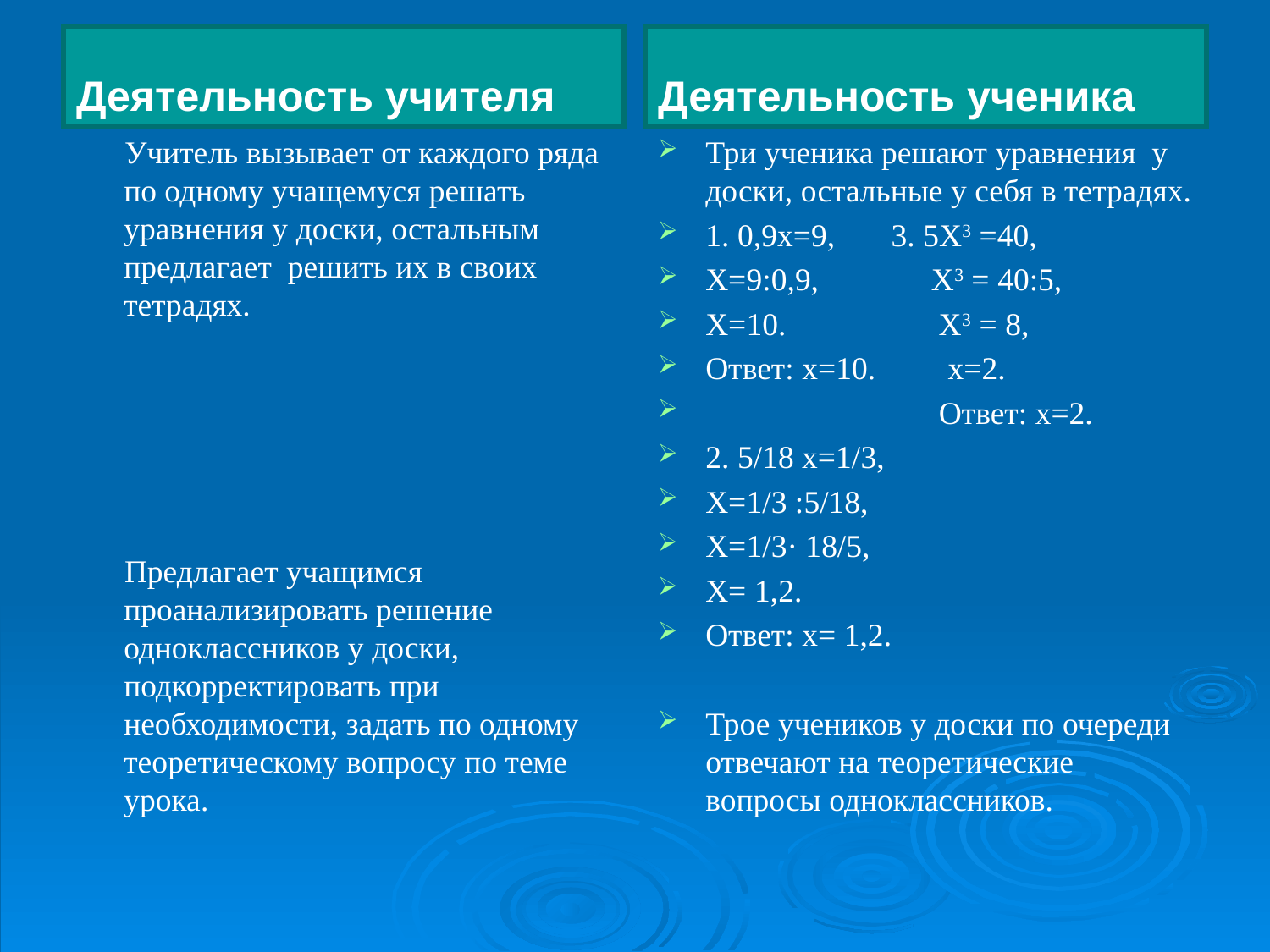

Деятельность учителя
Деятельность ученика
      Учитель вызывает от каждого ряда по одному учащемуся решать уравнения у доски, остальным предлагает  решить их в своих тетрадях.

      Предлагает учащимся проанализировать решение одноклассников у доски, подкорректировать при необходимости, задать по одному теоретическому вопросу по теме урока.

Три ученика решают уравнения  у доски, остальные у себя в тетрадях.
1. 0,9х=9,       3. 5Х3 =40,
Х=9:0,9,              Х3 = 40:5,
Х=10.                   Х3 = 8,
Ответ: х=10.         х=2.
                             Ответ: х=2.
2. 5/18 x=1/3,
X=1/3 :5/18,
X=1/3· 18/5,
X= 1,2.
Ответ: х= 1,2.

Трое учеников у доски по очереди отвечают на теоретические вопросы одноклассников.